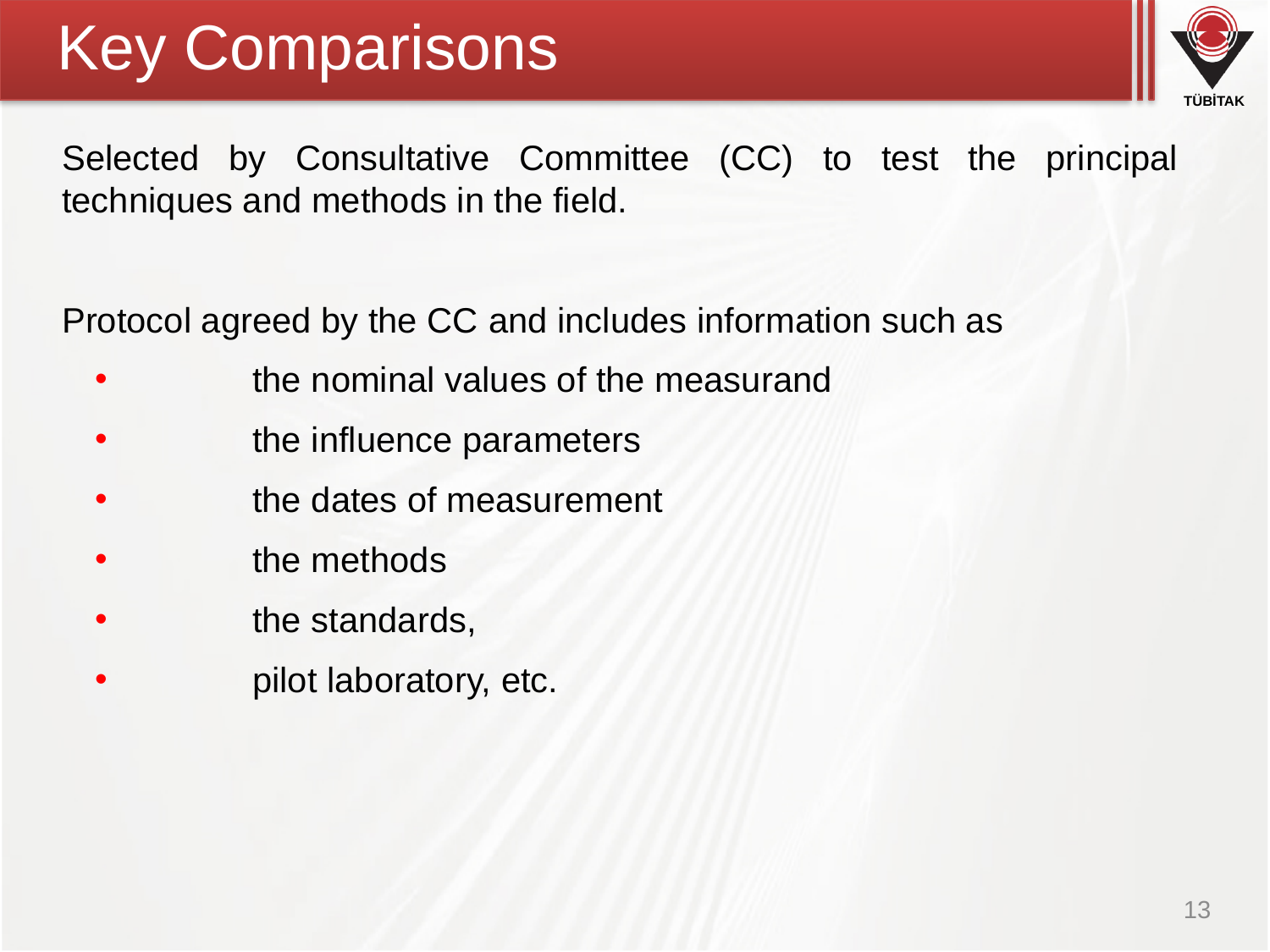

Key Comparisons
Selected by Consultative Committee (CC) to test the principal techniques and methods in the field.

Protocol agreed by the CC and includes information such as
	the nominal values of the measurand
	the influence parameters
	the dates of measurement
	the methods
	the standards,
	pilot laboratory, etc.

13